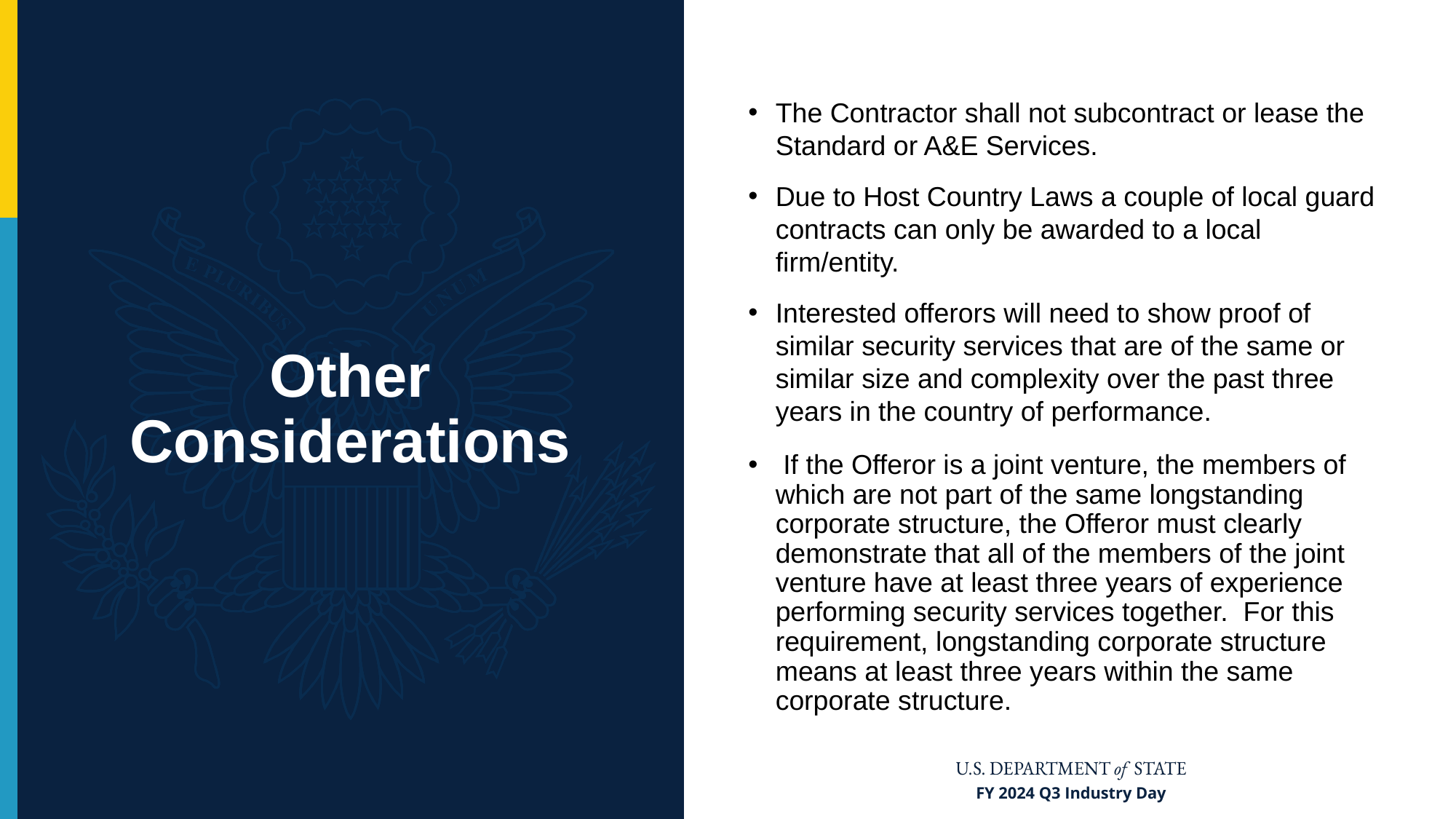

The Contractor shall not subcontract or lease the Standard or A&E Services.
Due to Host Country Laws a couple of local guard contracts can only be awarded to a local firm/entity.
Interested offerors will need to show proof of similar security services that are of the same or similar size and complexity over the past three years in the country of performance.
 If the Offeror is a joint venture, the members of which are not part of the same longstanding corporate structure, the Offeror must clearly demonstrate that all of the members of the joint venture have at least three years of experience performing security services together.  For this requirement, longstanding corporate structure means at least three years within the same corporate structure.

# Other Considerations